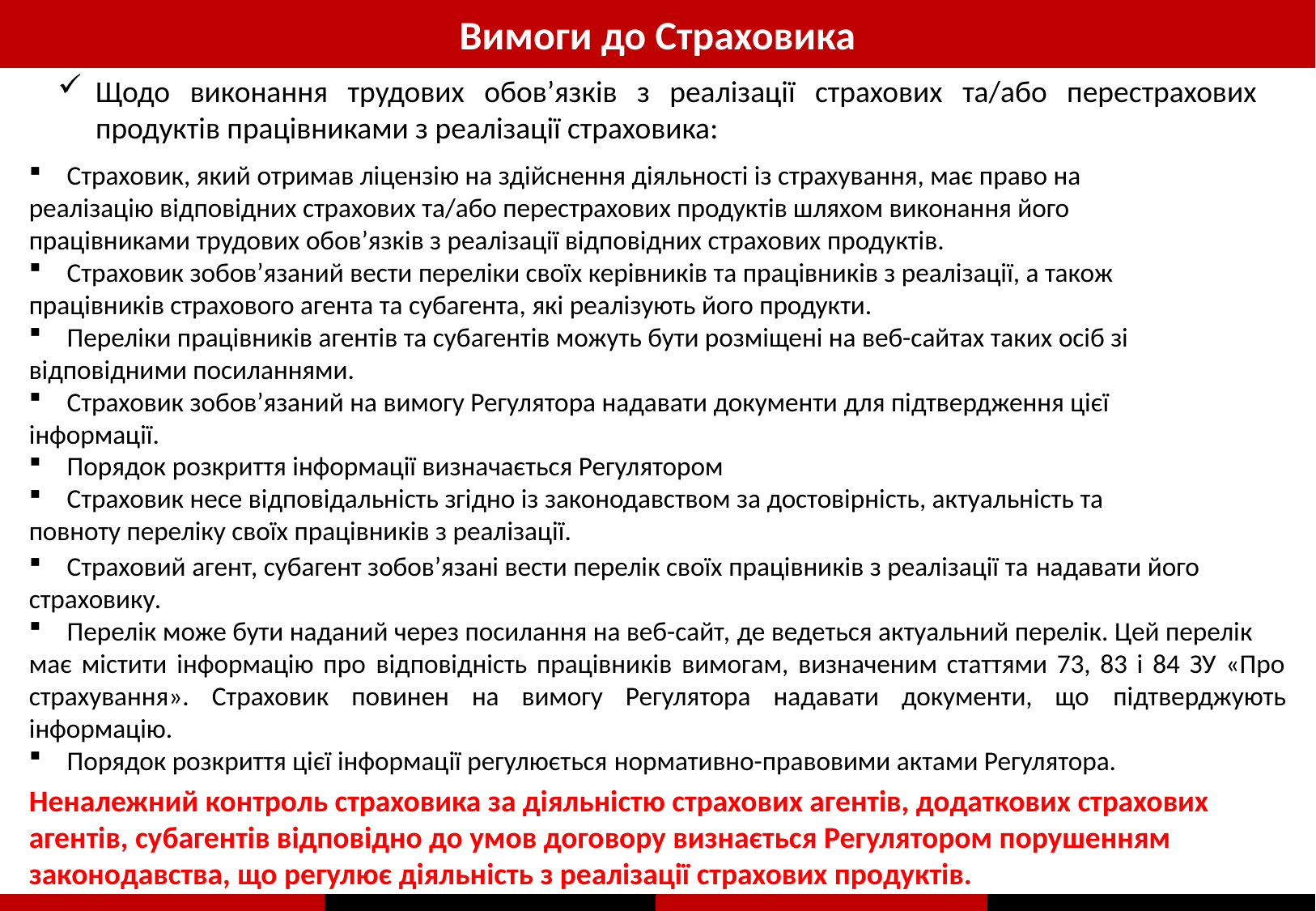

Вимоги до Страховика
Щодо виконання трудових обов’язків з реалізації страхових та/або перестрахових продуктів працівниками з реалізації страховика:
Страховик, який отримав ліцензію на здійснення діяльності із страхування, має право на
реалізацію відповідних страхових та/або перестрахових продуктів шляхом виконання його
працівниками трудових обов’язків з реалізації відповідних страхових продуктів.
Страховик зобов’язаний вести переліки своїх керівників та працівників з реалізації, а також
працівників страхового агента та субагента, які реалізують його продукти.
Переліки працівників агентів та субагентів можуть бути розміщені на веб-сайтах таких осіб зі
відповідними посиланнями.
Страховик зобов’язаний на вимогу Регулятора надавати документи для підтвердження цієї
інформації.
Порядок розкриття інформації визначається Регулятором
Страховик несе відповідальність згідно із законодавством за достовірність, актуальність та
повноту переліку своїх працівників з реалізації.

Страховий агент, субагент зобов’язані вести перелік своїх працівників з реалізації та надавати його
страховику.
Перелік може бути наданий через посилання на веб-сайт, де ведеться актуальний перелік. Цей перелік
має містити інформацію про відповідність працівників вимогам, визначеним статтями 73, 83 і 84 ЗУ «Про страхування». Страховик повинен на вимогу Регулятора надавати документи, що підтверджують інформацію.
Порядок розкриття цієї інформації регулюється нормативно-правовими актами Регулятора.
Неналежний контроль страховика за діяльністю страхових агентів, додаткових страхових агентів, субагентів відповідно до умов договору визнається Регулятором порушенням законодавства, що регулює діяльність з реалізації страхових продуктів.